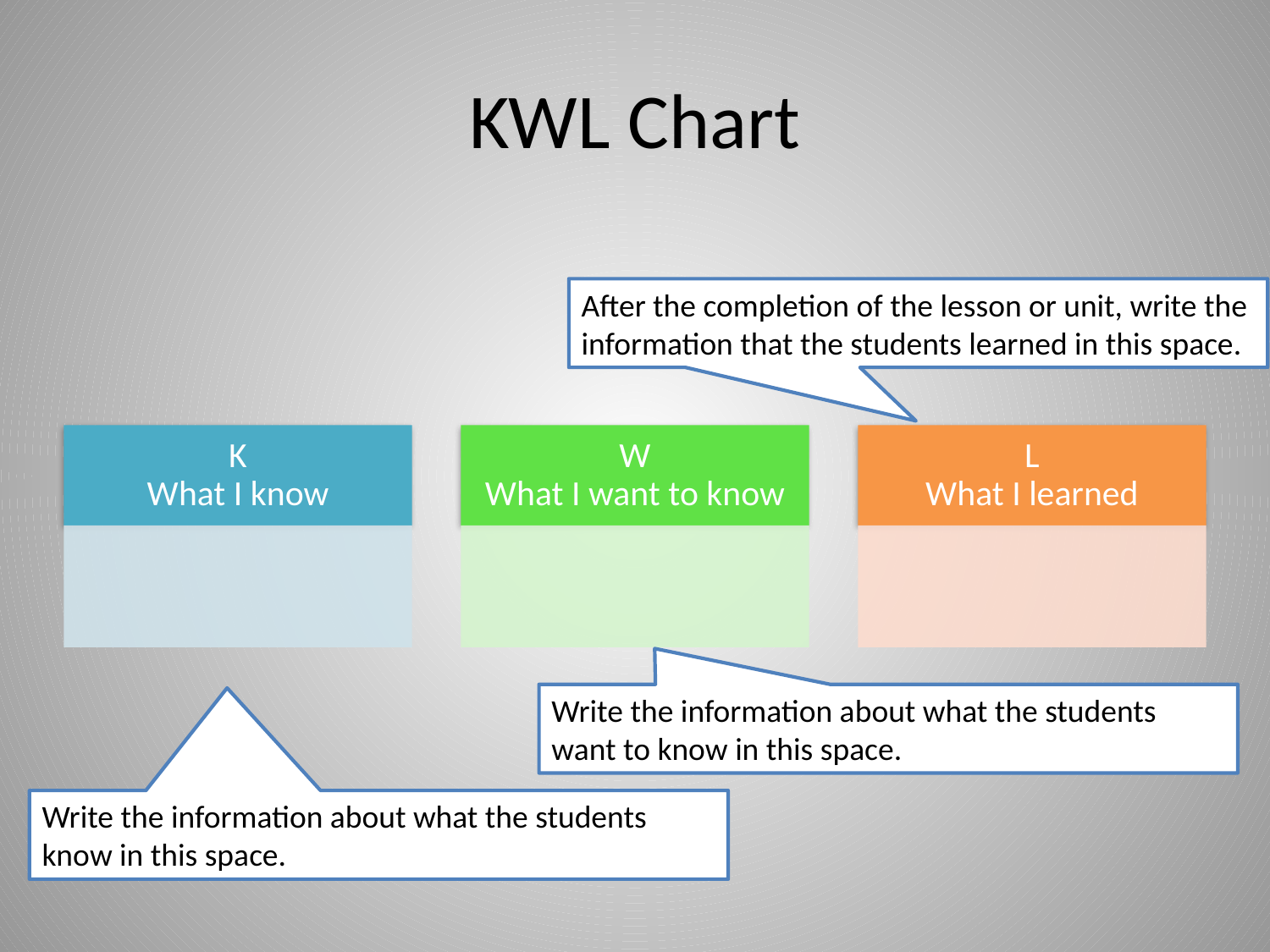

# KWL Chart
K
What I know

W
What I want to know

L
What I learned

After the completion of the lesson or unit, write the information that the students learned in this space.
Write the information about what the students want to know in this space.
Write the information about what the students know in this space.